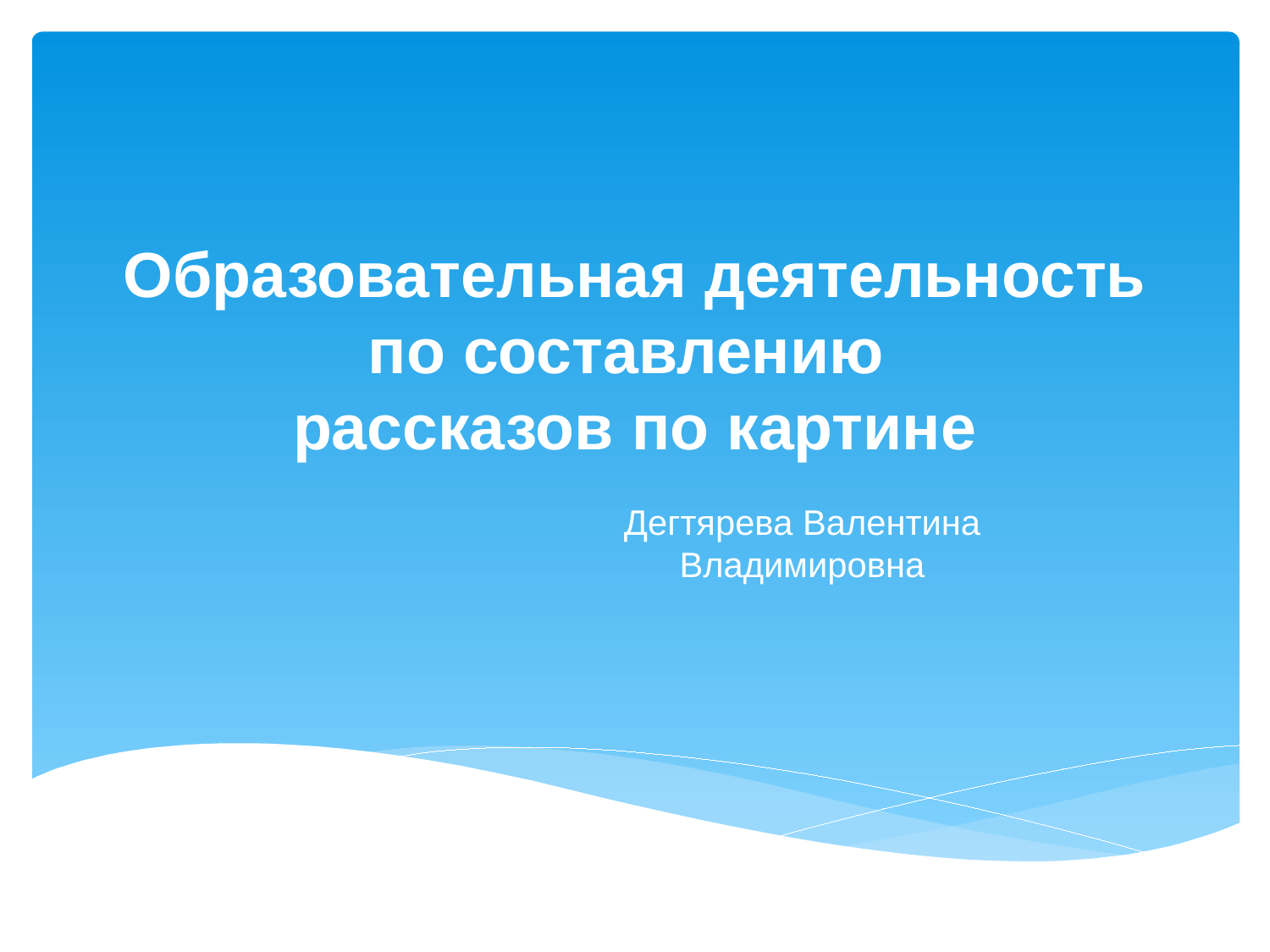

# Образовательная деятельность по составлению рассказов по картине
Дегтярева Валентина Владимировна